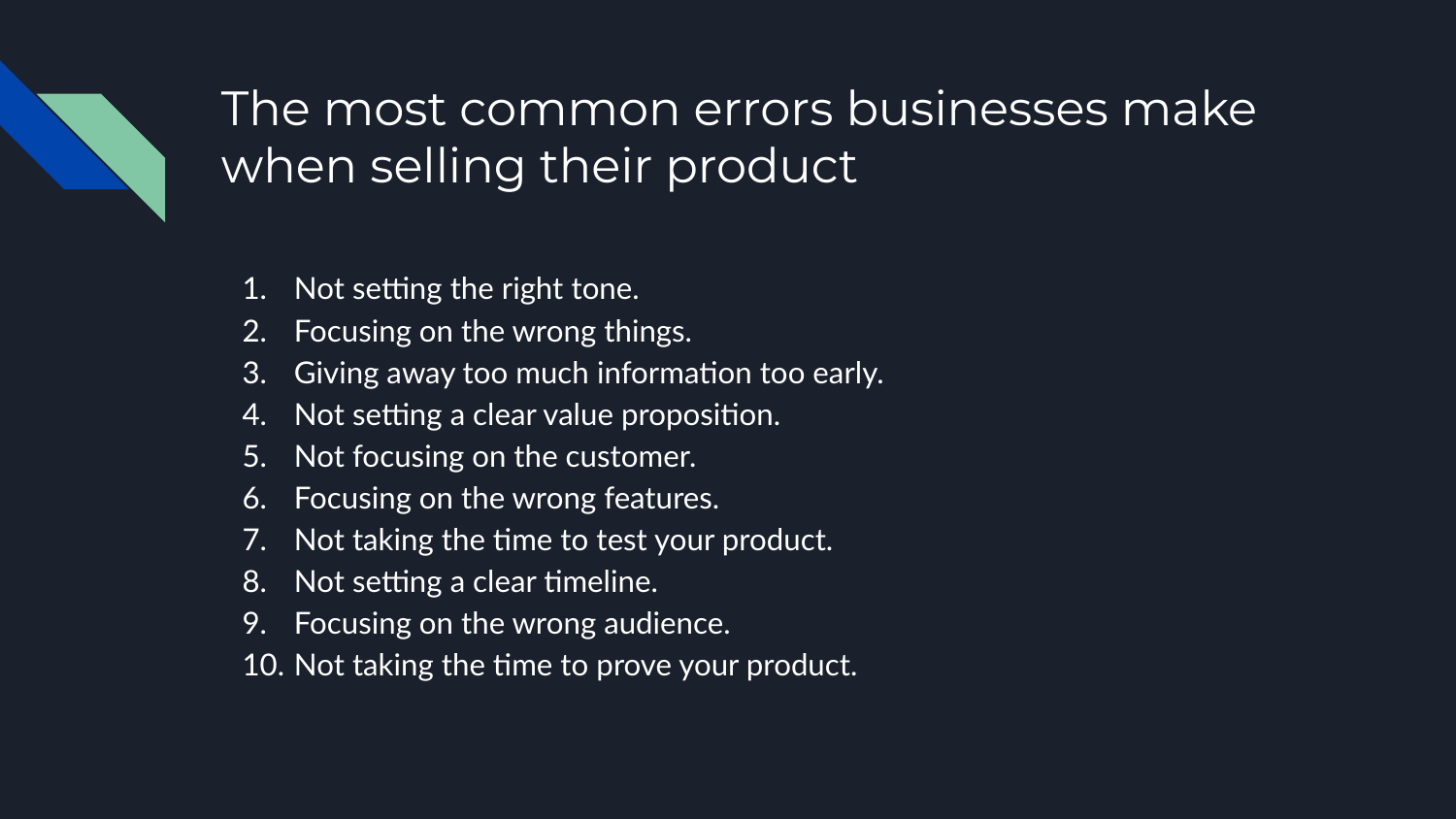

# The most common errors businesses make when selling their product
Not setting the right tone.
Focusing on the wrong things.
Giving away too much information too early.
Not setting a clear value proposition.
Not focusing on the customer.
Focusing on the wrong features.
Not taking the time to test your product.
Not setting a clear timeline.
Focusing on the wrong audience.
Not taking the time to prove your product.